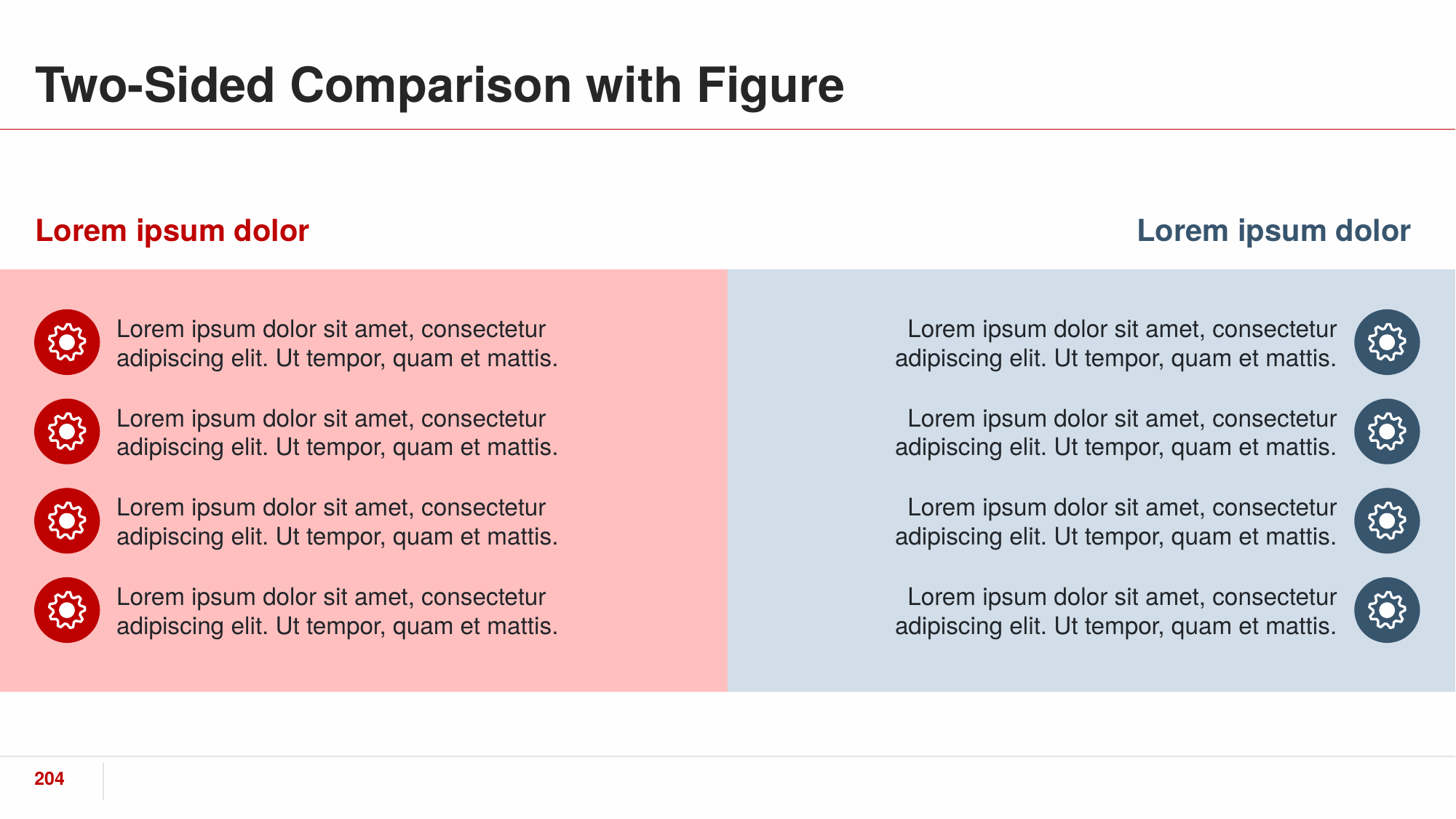

# Two-Sided Comparison with Figure
Lorem ipsum dolor
Lorem ipsum dolor

Lorem ipsum dolor sit amet, consectetur adipiscing elit. Ut tempor, quam et mattis.
Lorem ipsum dolor sit amet, consectetur adipiscing elit. Ut tempor, quam et mattis.

Lorem ipsum dolor sit amet, consectetur adipiscing elit. Ut tempor, quam et mattis.
Lorem ipsum dolor sit amet, consectetur adipiscing elit. Ut tempor, quam et mattis.

Lorem ipsum dolor sit amet, consectetur adipiscing elit. Ut tempor, quam et mattis.
Lorem ipsum dolor sit amet, consectetur adipiscing elit. Ut tempor, quam et mattis.

Lorem ipsum dolor sit amet, consectetur adipiscing elit. Ut tempor, quam et mattis.
Lorem ipsum dolor sit amet, consectetur adipiscing elit. Ut tempor, quam et mattis.

204